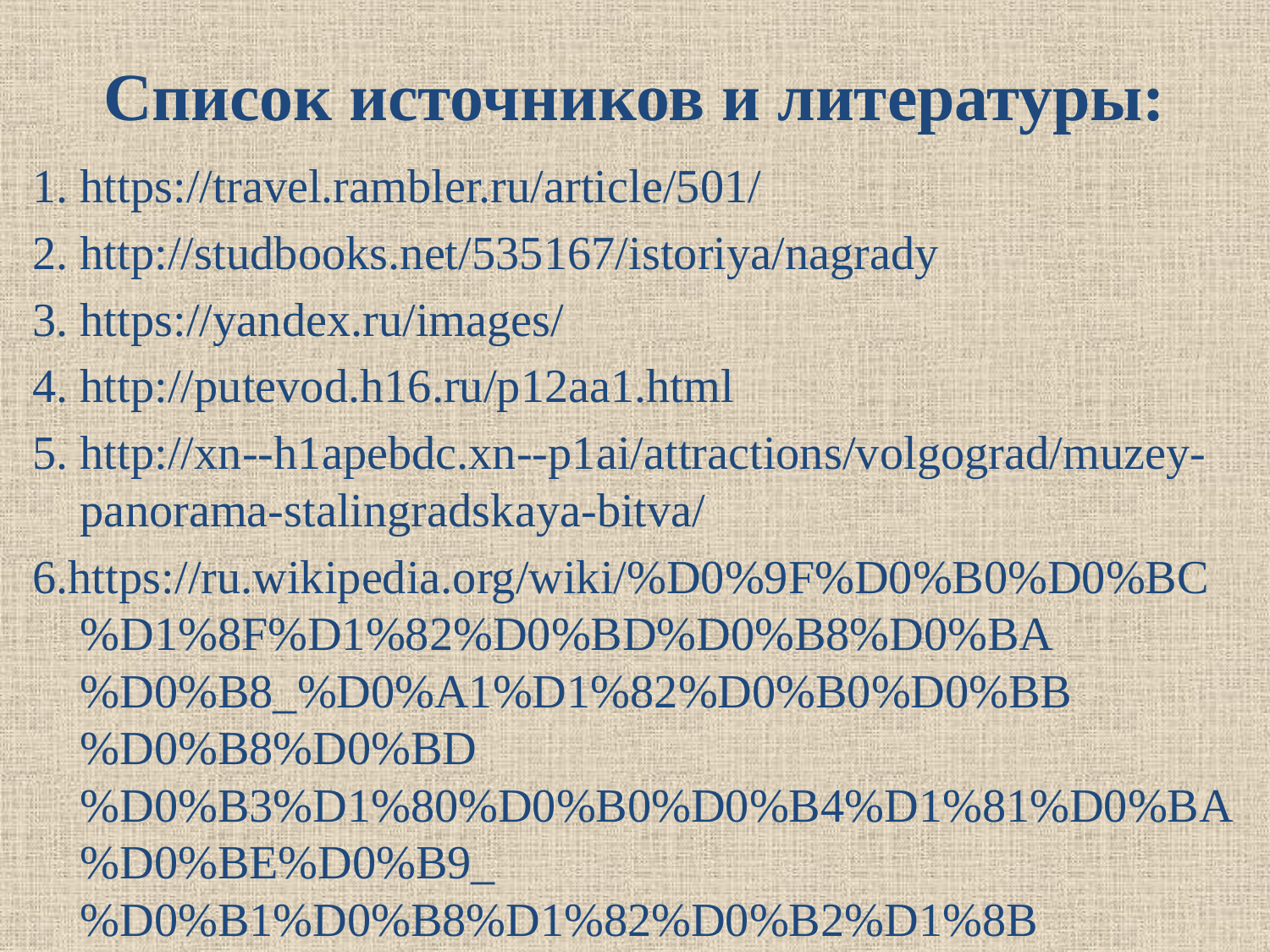

# Список источников и литературы:
1. https://travel.rambler.ru/article/501/
2. http://studbooks.net/535167/istoriya/nagrady
3. https://yandex.ru/images/
4. http://putevod.h16.ru/p12aa1.html
5. http://xn--h1apebdc.xn--p1ai/attractions/volgograd/muzey-panorama-stalingradskaya-bitva/
6.https://ru.wikipedia.org/wiki/%D0%9F%D0%B0%D0%BC%D1%8F%D1%82%D0%BD%D0%B8%D0%BA%D0%B8_%D0%A1%D1%82%D0%B0%D0%BB%D0%B8%D0%BD%D0%B3%D1%80%D0%B0%D0%B4%D1%81%D0%BA%D0%BE%D0%B9_%D0%B1%D0%B8%D1%82%D0%B2%D1%8B